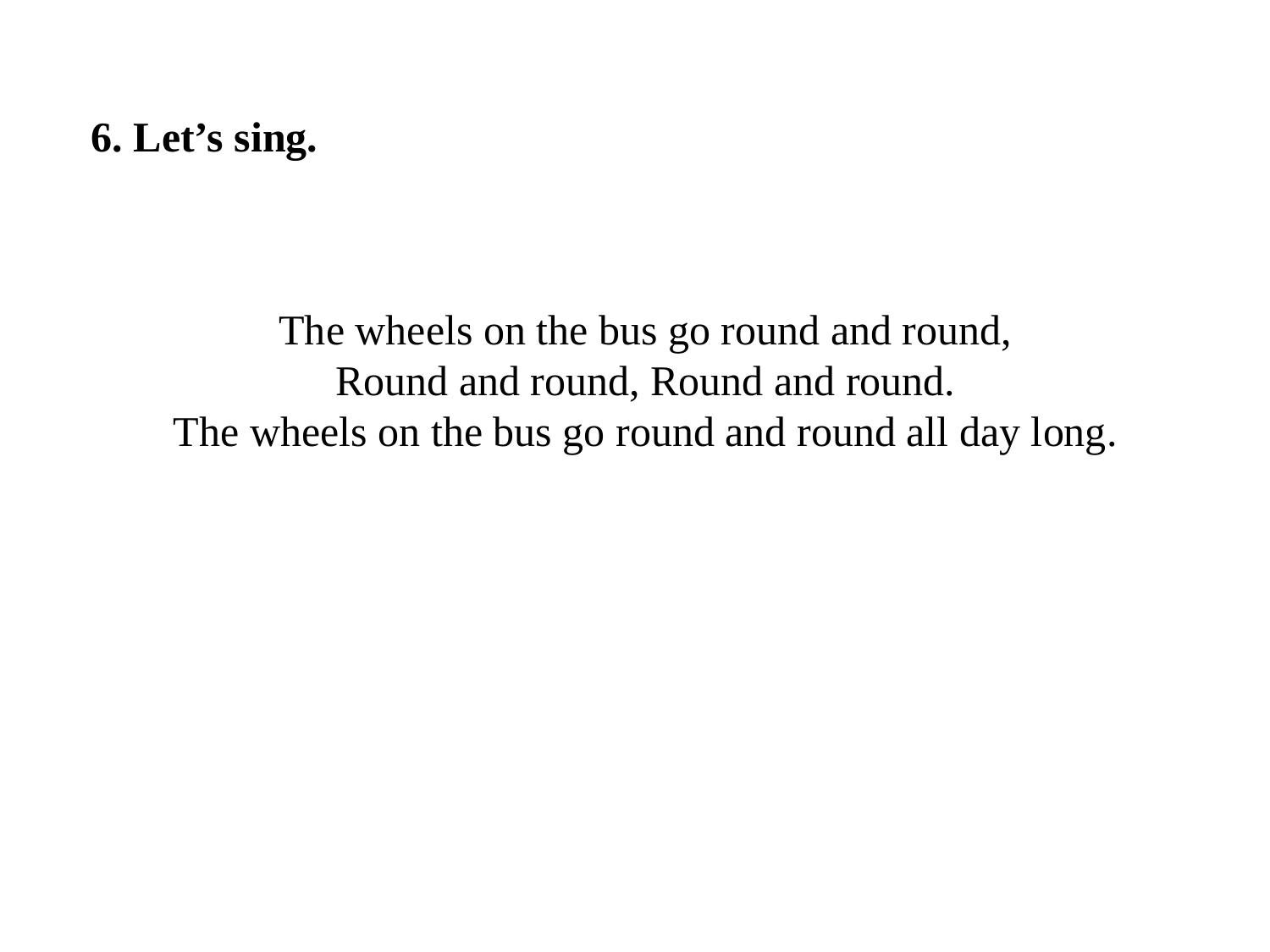

6. Let’s sing.
The wheels on the bus go round and round,
Round and round, Round and round.
The wheels on the bus go round and round all day long.